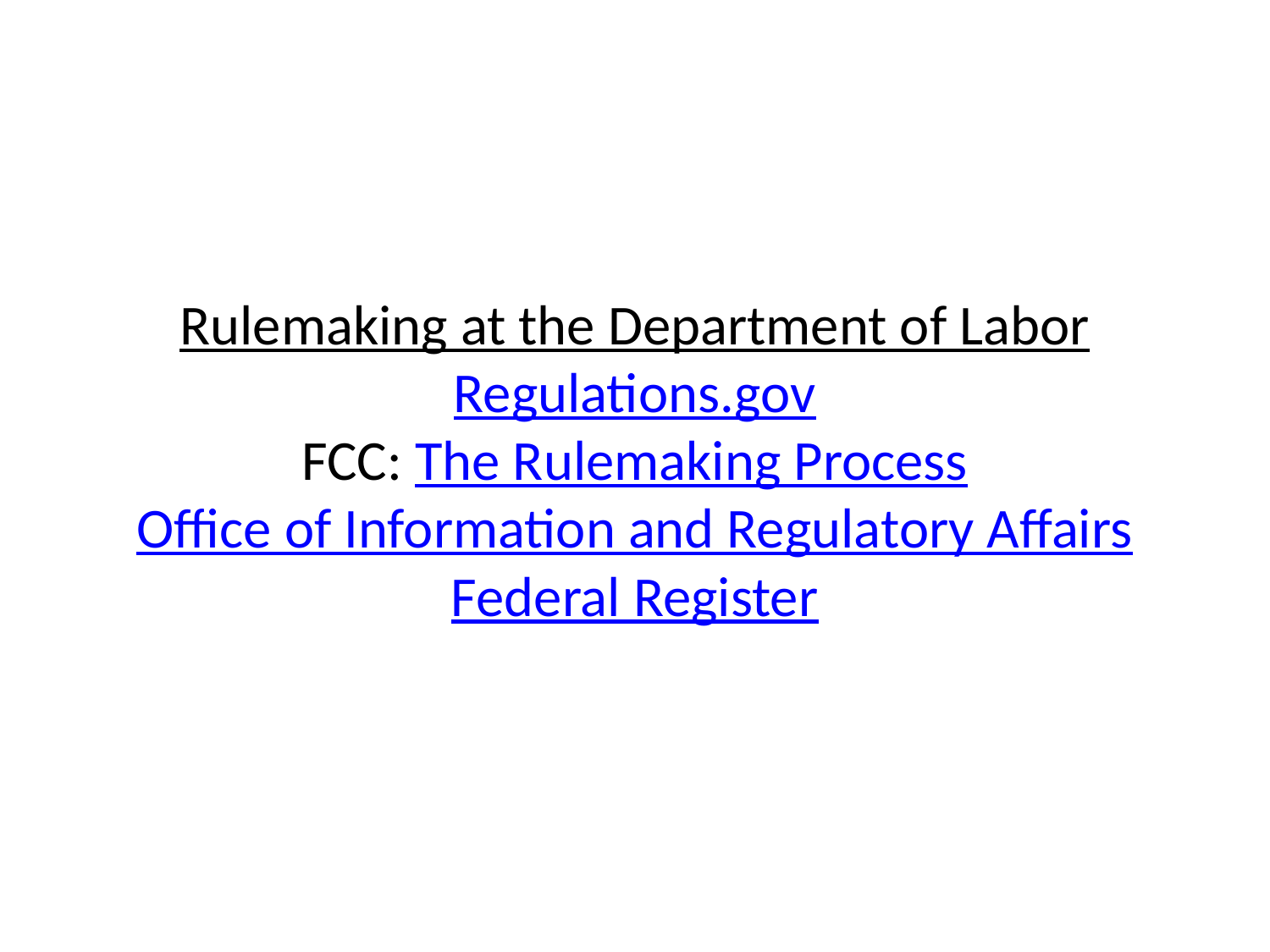

# Rulemaking at the Department of Labor Regulations.gov FCC: The Rulemaking Process Office of Information and Regulatory Affairs Federal Register